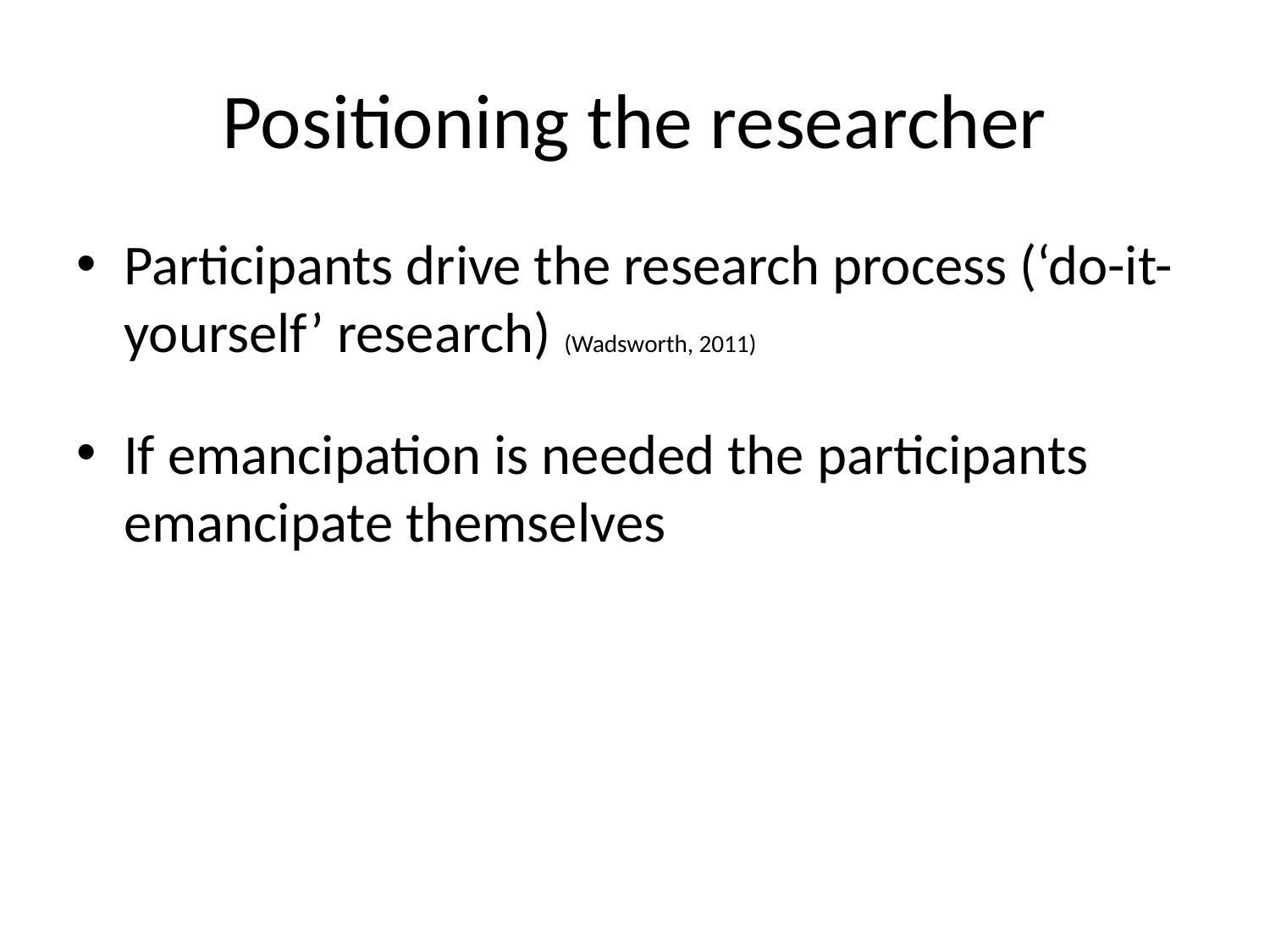

# Positioning the researcher
Participants drive the research process (‘do-it-yourself’ research) (Wadsworth, 2011)
If emancipation is needed the participants emancipate themselves